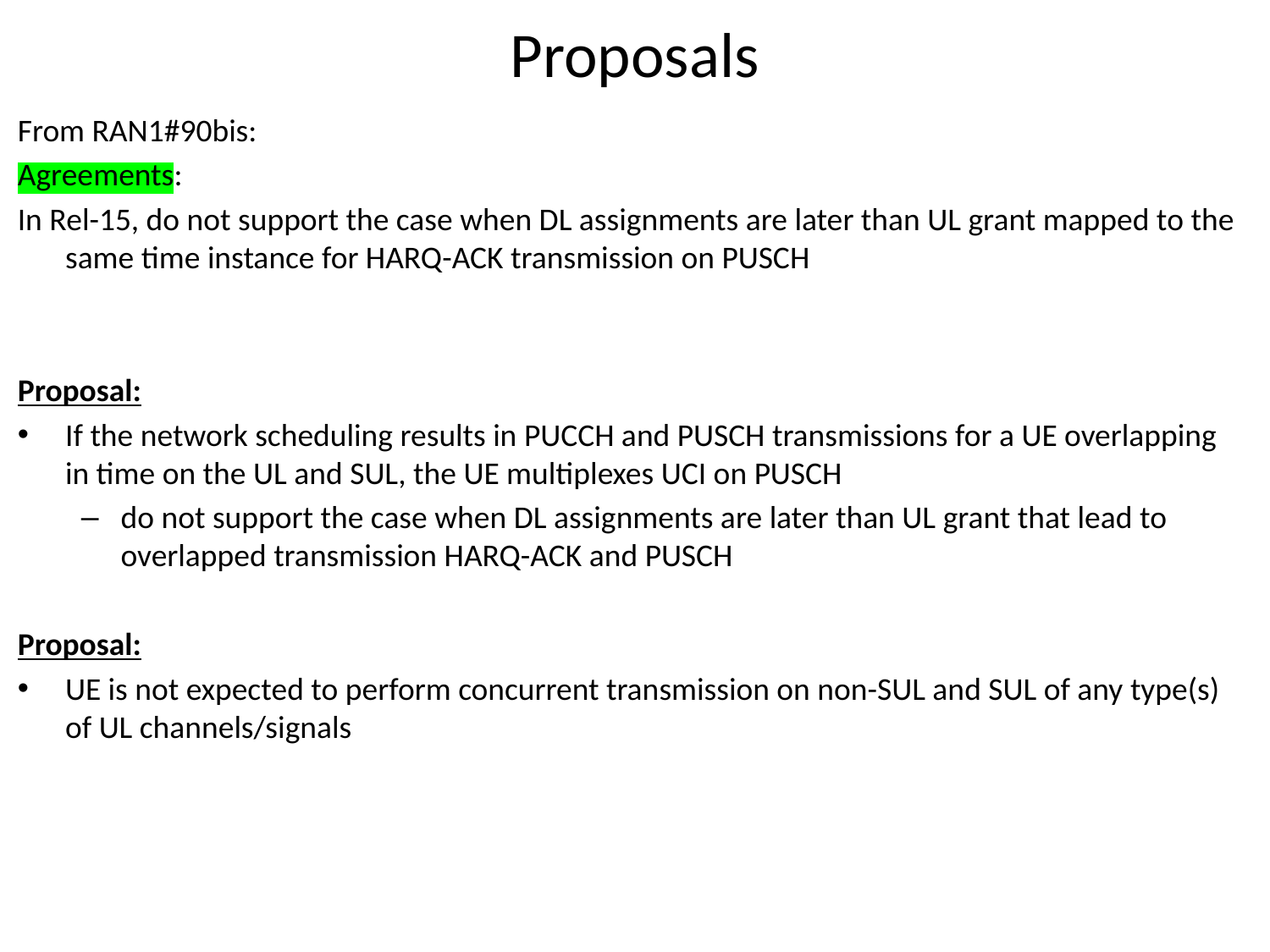

# Proposals
From RAN1#90bis:
Agreements:
In Rel-15, do not support the case when DL assignments are later than UL grant mapped to the same time instance for HARQ-ACK transmission on PUSCH

Proposal:
If the network scheduling results in PUCCH and PUSCH transmissions for a UE overlapping in time on the UL and SUL, the UE multiplexes UCI on PUSCH
do not support the case when DL assignments are later than UL grant that lead to overlapped transmission HARQ-ACK and PUSCH

Proposal:
UE is not expected to perform concurrent transmission on non-SUL and SUL of any type(s) of UL channels/signals